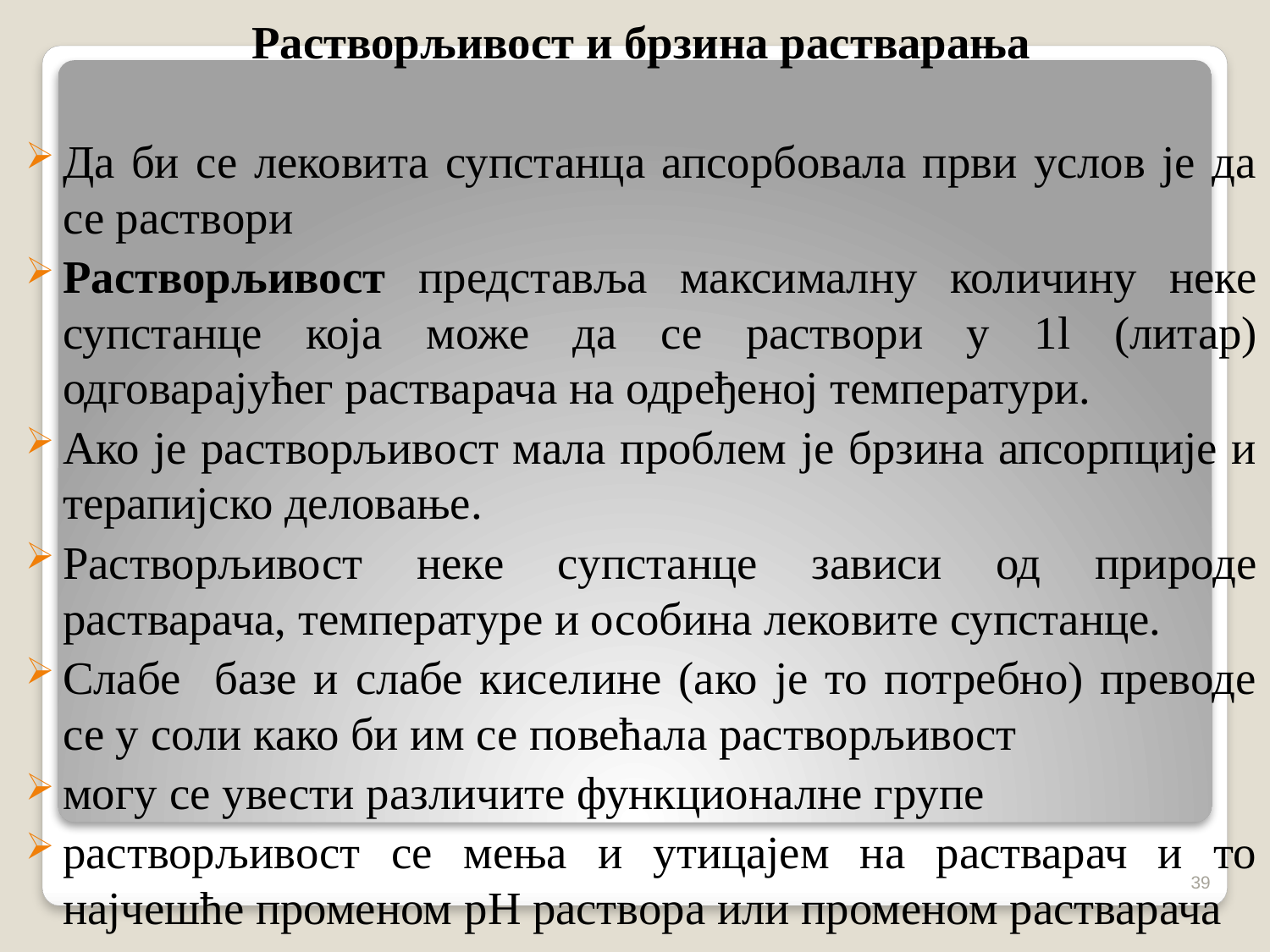

Растворљивост и брзина растварања

Да би се лековита супстанца апсорбовала први услов је да се раствори
Растворљивост представља максималну количину неке супстанце која може да се раствори у 1l (литар) одговарајућег растварача на одређеној температури.
Ако је растворљивост мала проблем је брзина апсорпције и терапијско деловање.
Растворљивост неке супстанце зависи од природе растварача, температуре и особина лековите супстанце.
Слабе  базе и слабе киселине (ако је то потребно) преводе се у соли како би им се повећала растворљивост
могу се увести различите функционалне групе
растворљивост се мења и утицајем на растварач и то најчешће променом pH раствора или променом растварача

39